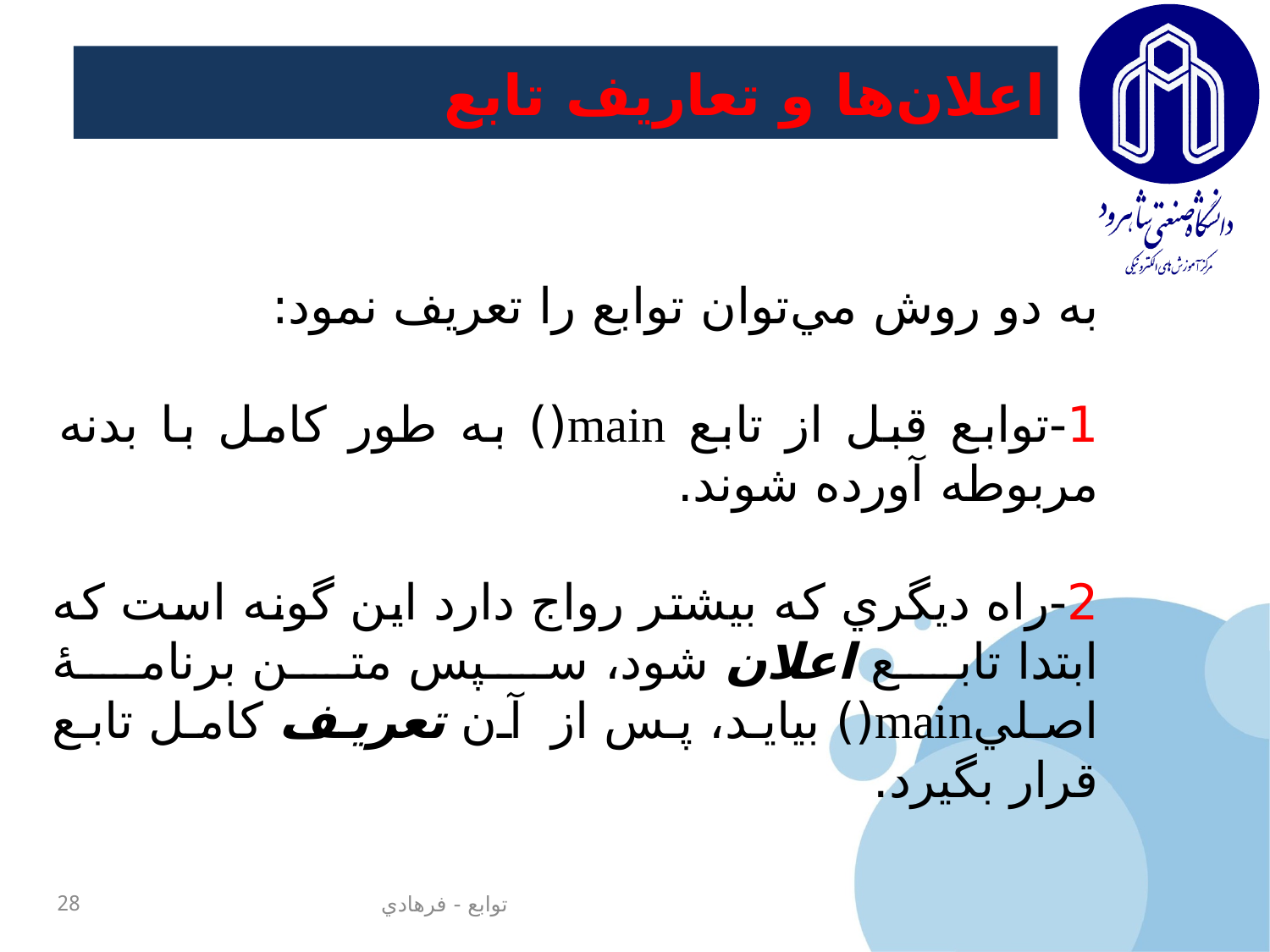

# اعلان‌ها و تعاريف تابع
به دو روش مي‌توان توابع را تعريف نمود:

1-توابع قبل از تابع main() به طور كامل با بدنه مربوطه آورده شوند.

2-راه ديگري که بيشتر رواج دارد اين گونه است که ابتدا تابع اعلان شود، سپس متن برنامۀ اصليmain() بيايد، پس از آن تعريف کامل تابع قرار بگيرد.
28
توابع - فرهادي